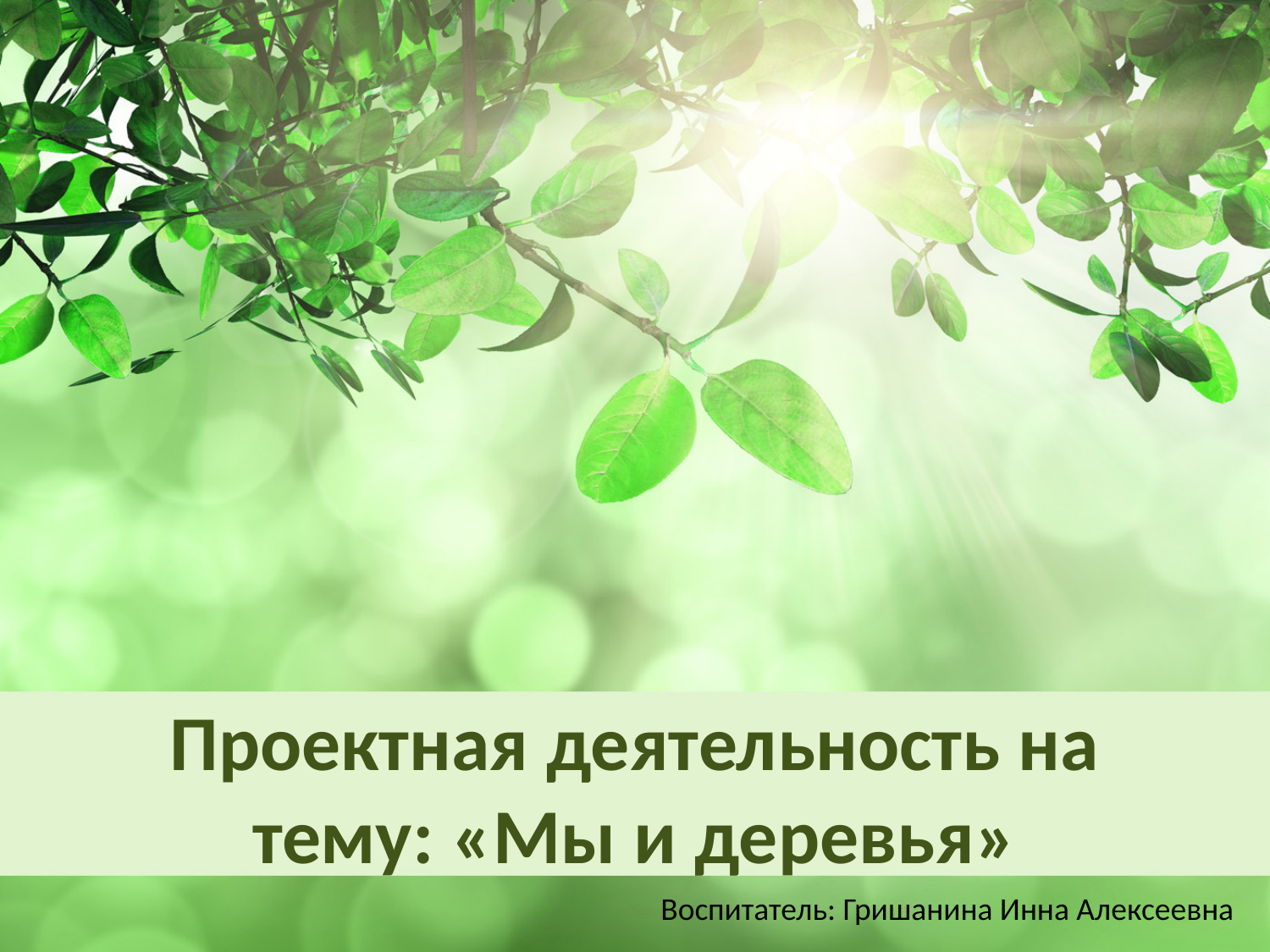

# Проектная деятельность на тему: «Мы и деревья»
Воспитатель: Гришанина Инна Алексеевна